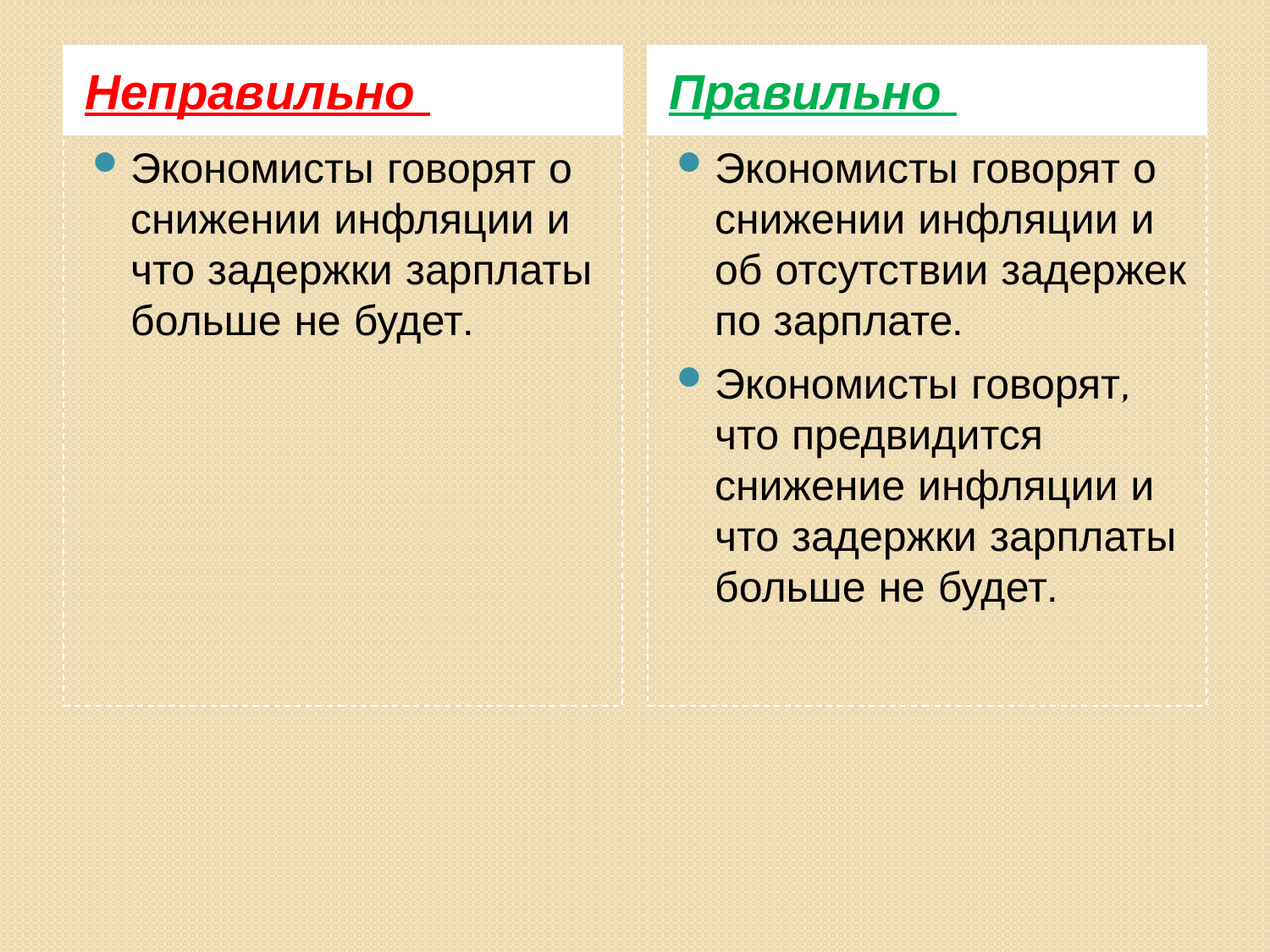

Неправильно
Правильно
Экономисты говорят о снижении инфляции и что задержки зарплаты больше не будет.
Экономисты говорят о снижении инфляции и об отсутствии задержек по зарплате.
Экономисты говорят, что предвидится  снижение инфляции и что задержки зарплаты больше не будет.
#